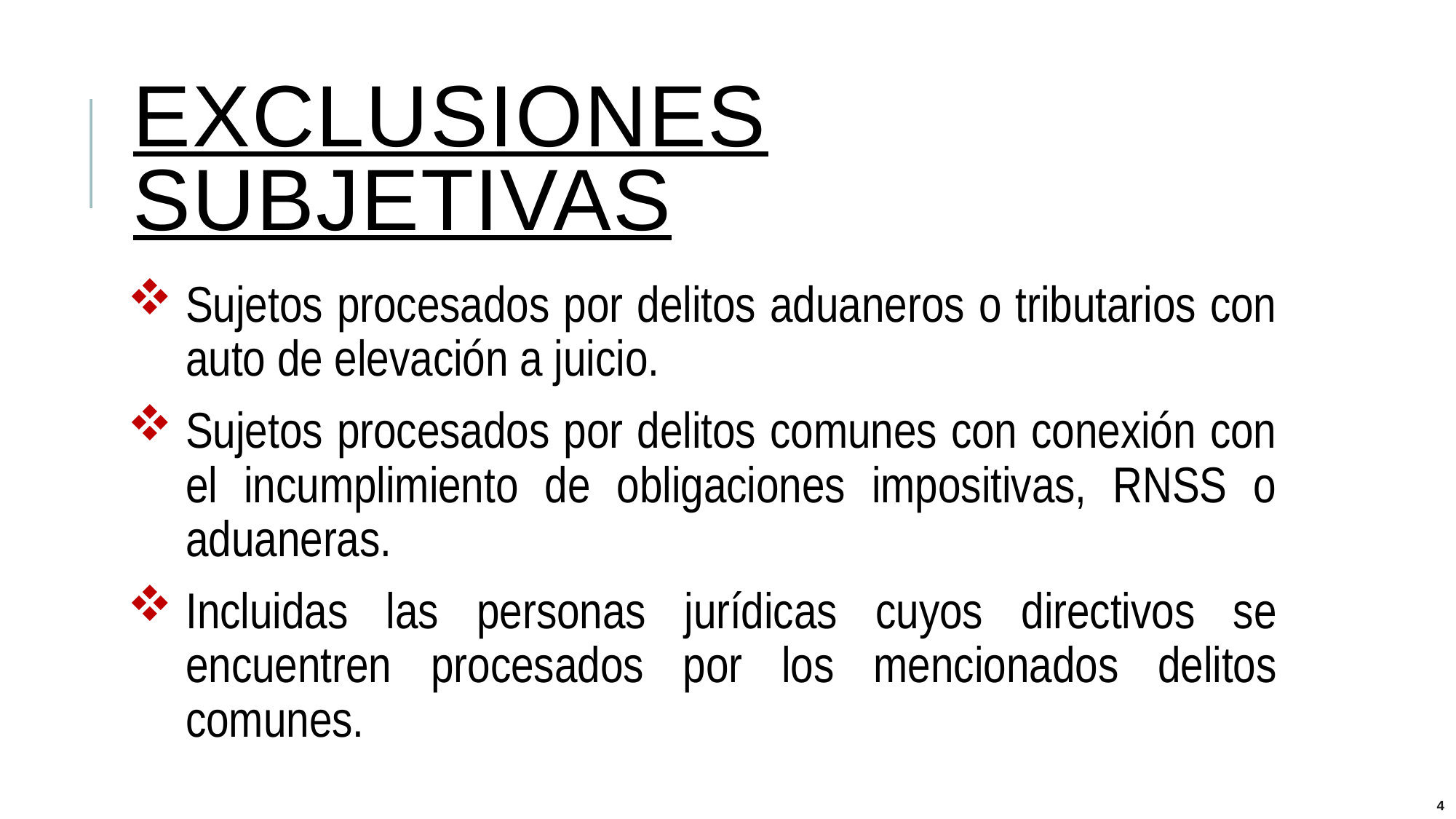

# Exclusiones subjetivas
Sujetos procesados por delitos aduaneros o tributarios con auto de elevación a juicio.
Sujetos procesados por delitos comunes con conexión con el incumplimiento de obligaciones impositivas, RNSS o aduaneras.
Incluidas las personas jurídicas cuyos directivos se encuentren procesados por los mencionados delitos comunes.
4